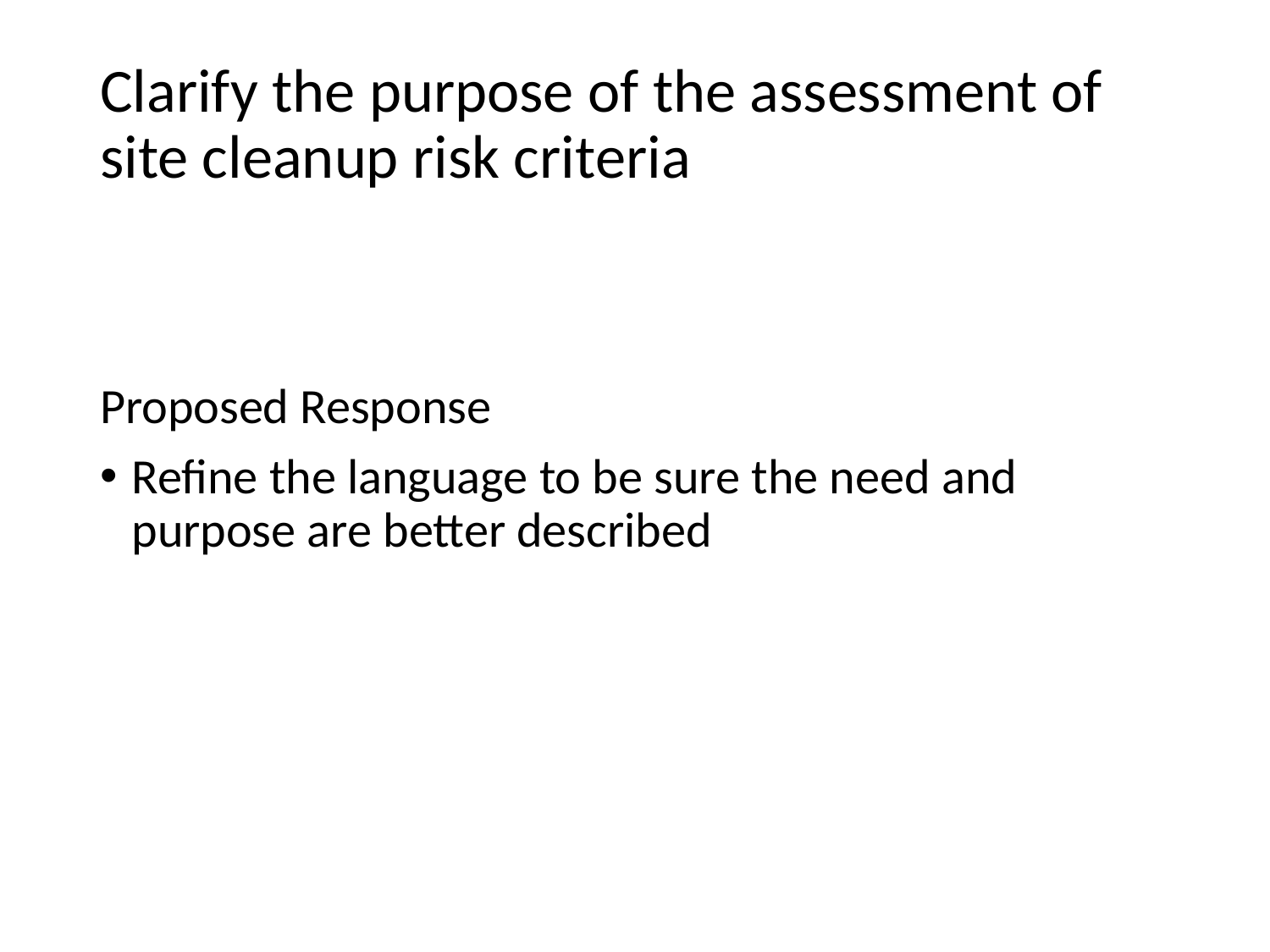

# Clarify the purpose of the assessment of site cleanup risk criteria

Proposed Response
Refine the language to be sure the need and purpose are better described